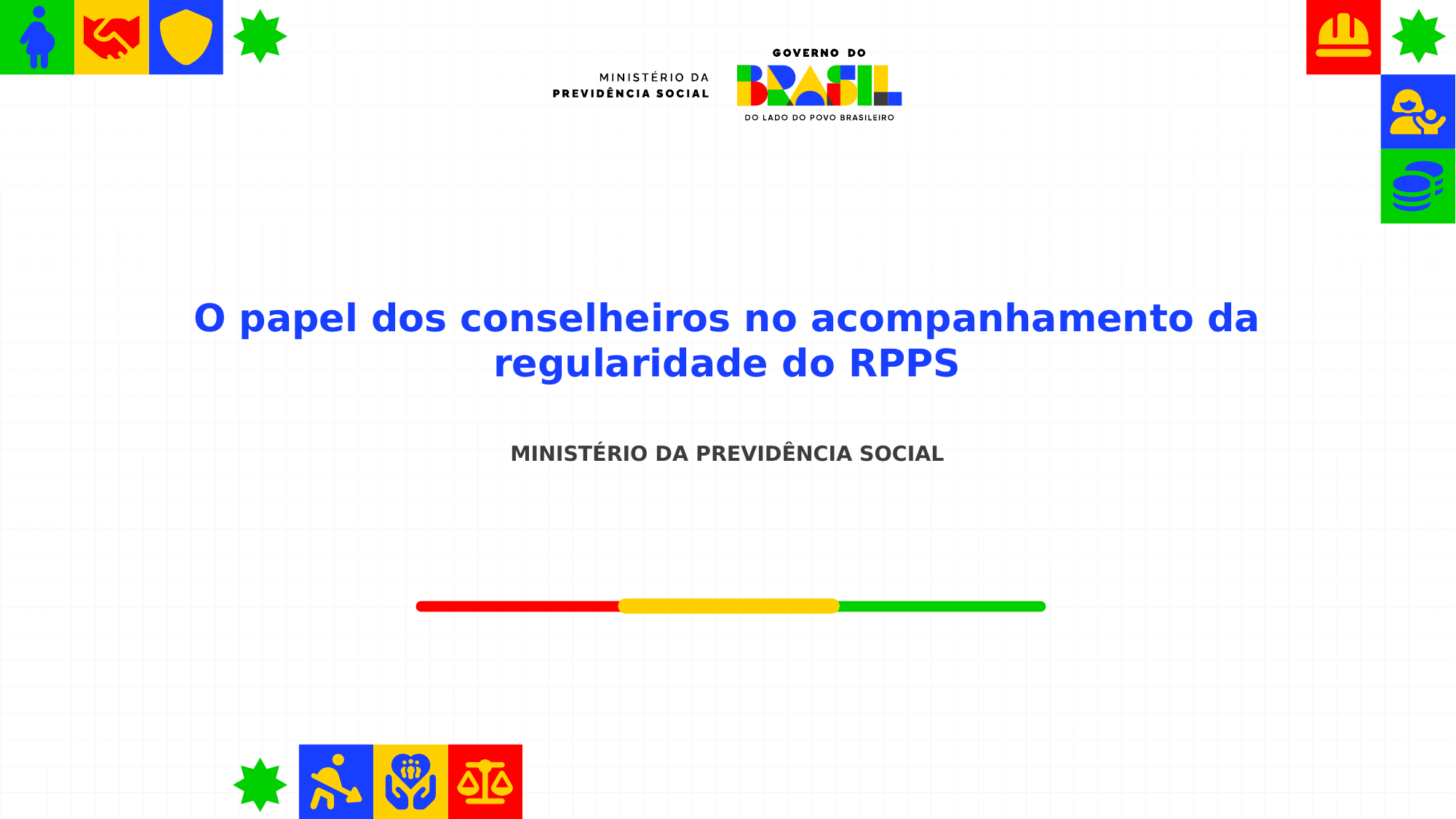

# O papel dos conselheiros no acompanhamento da regularidade do RPPS MINISTÉRIO DA PREVIDÊNCIA SOCIAL